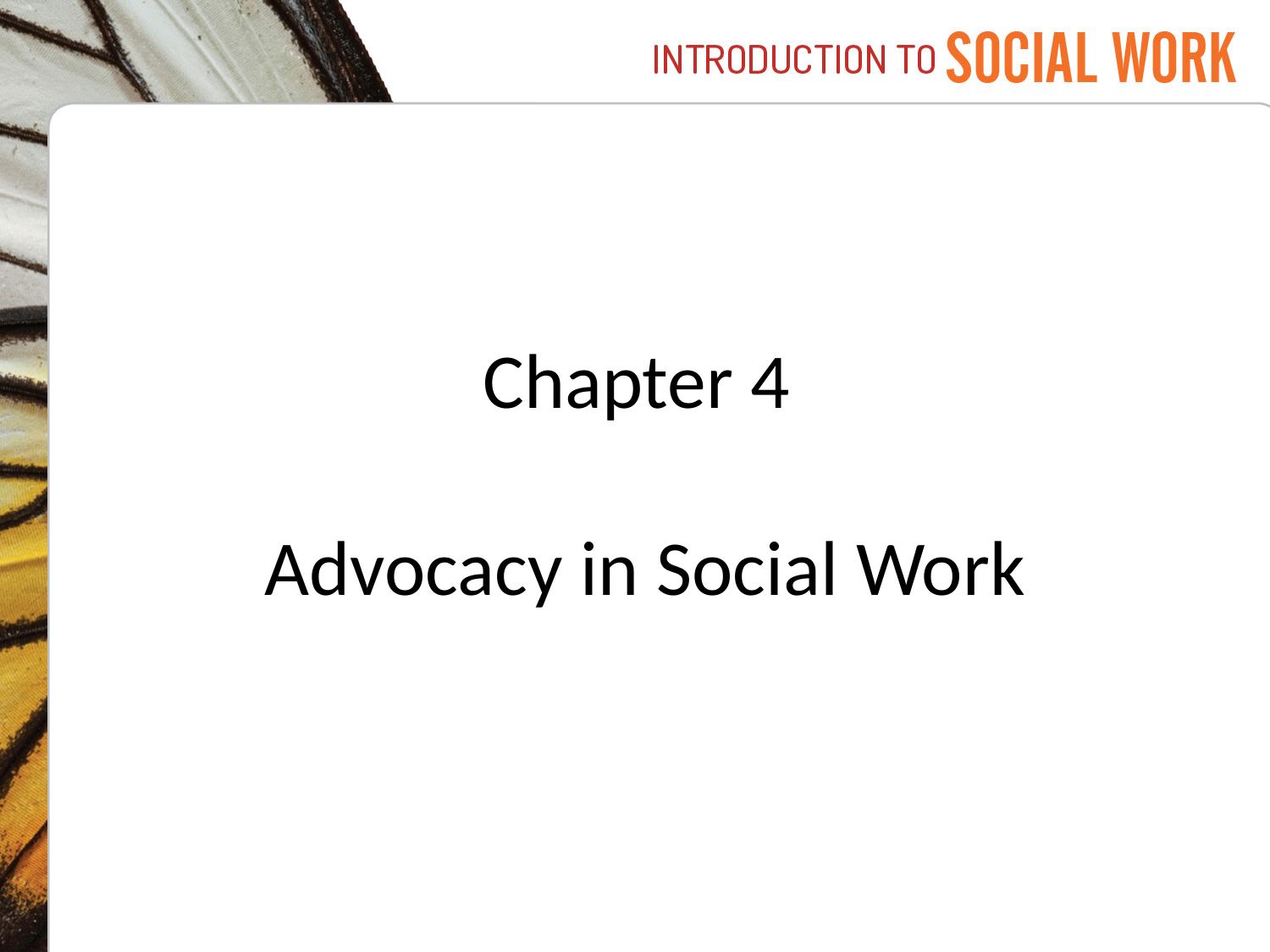

# Chapter 4 Advocacy in Social Work